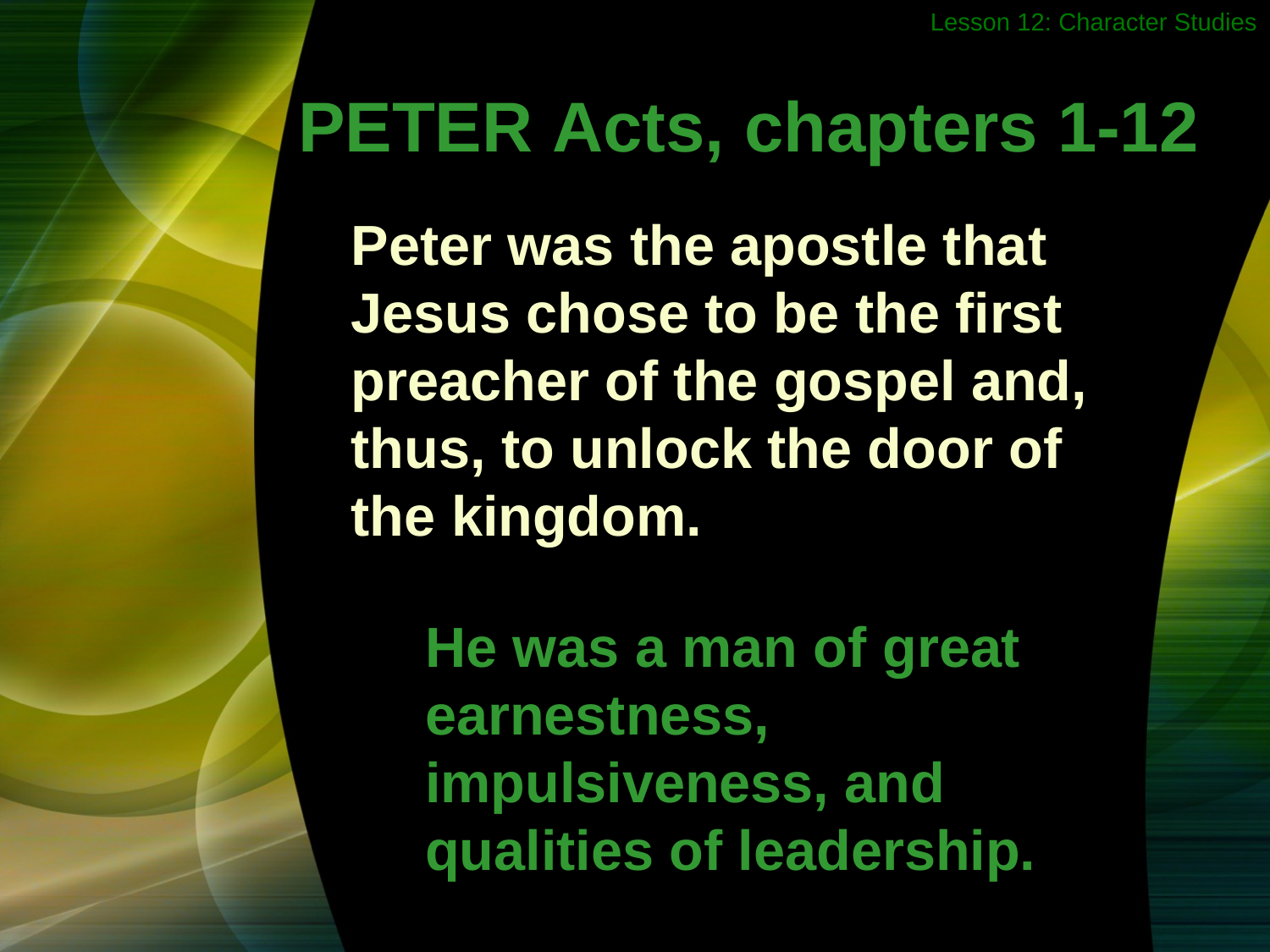

Lesson 12: Character Studies
PETER Acts, chapters 1-12
Peter was the apostle that Jesus chose to be the first preacher of the gospel and, thus, to unlock the door of the kingdom.
He was a man of great earnestness,
impulsiveness, and qualities of leadership.